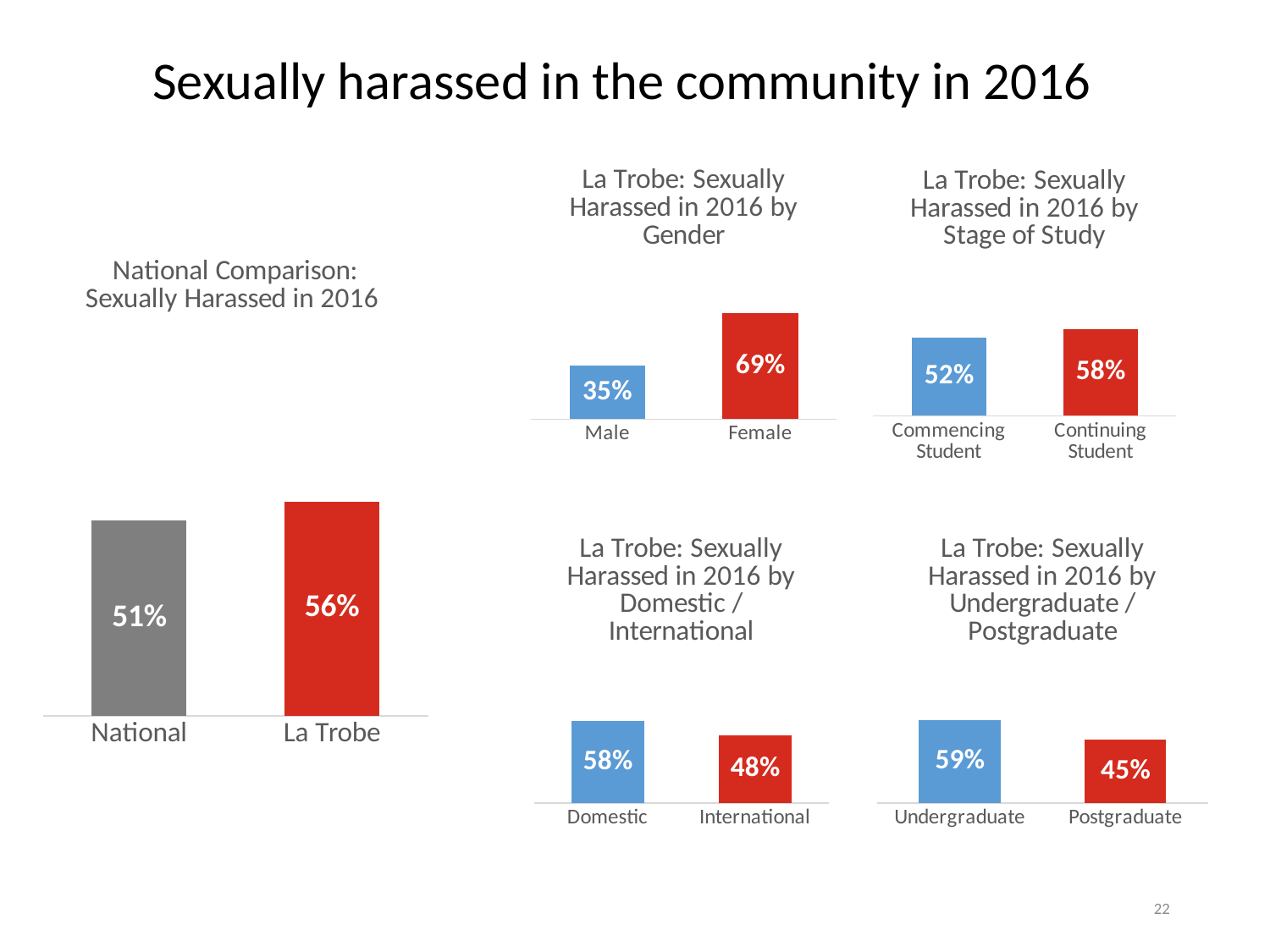

# Sexually harassed in the community in 2016

### Chart:

| Category |  |
|---|---|
| Male | 0.35 |
| Female | 0.69 |

### Chart:

| Category |  |
|---|---|
| Commencing Student | 0.52 |
| Continuing Student | 0.58 |

### Chart:

| Category |  |
|---|---|
| National | 0.51 |
| La Trobe | 0.56 |

### Chart:

| Category |  |
|---|---|
| Domestic | 0.58 |
| International | 0.48 |

### Chart:

| Category |  |
|---|---|
| Undergraduate | 0.59 |
| Postgraduate | 0.45 |
22